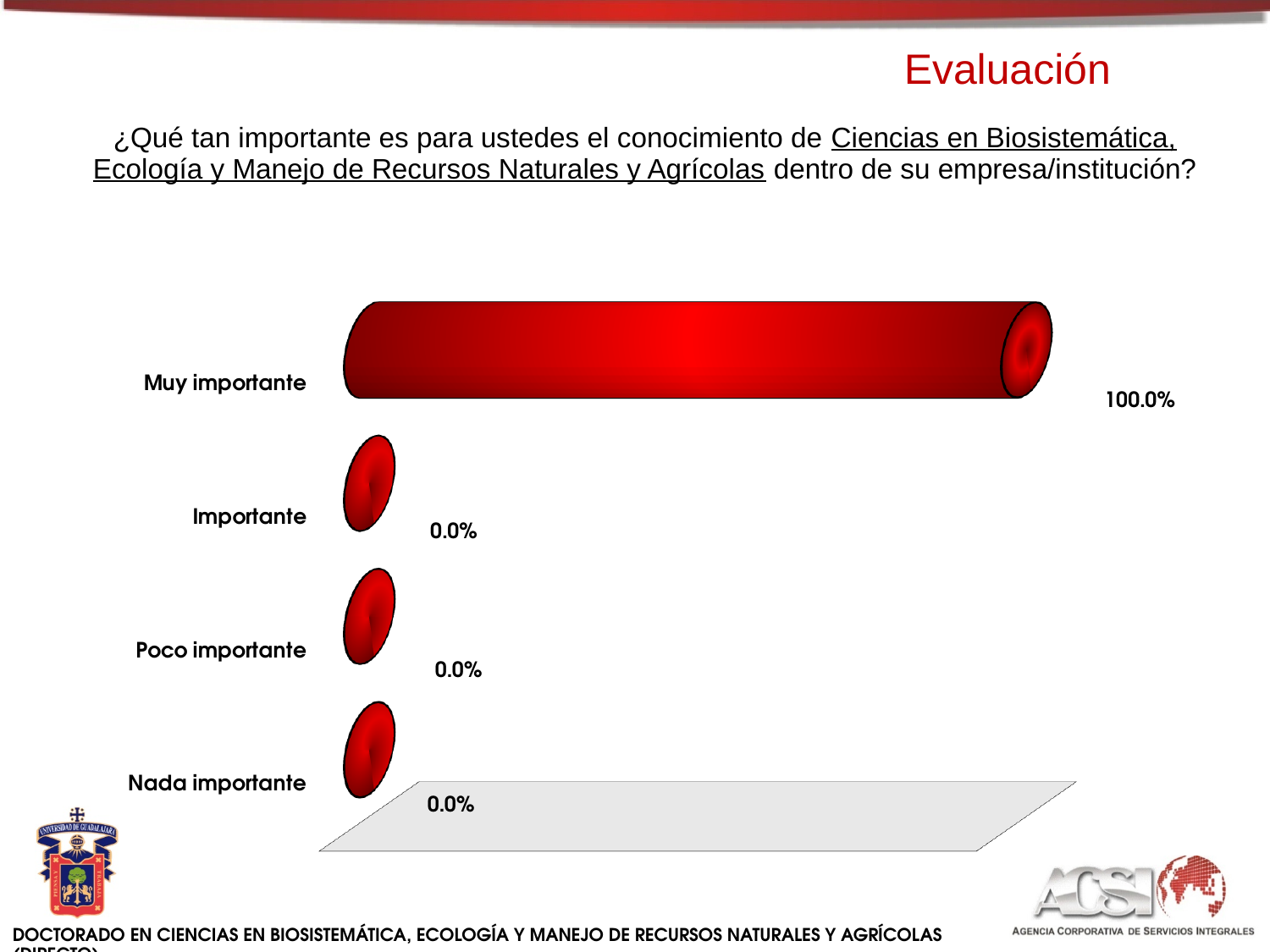

Evaluación
¿Qué tan importante es para ustedes el conocimiento de Ciencias en Biosistemática, Ecología y Manejo de Recursos Naturales y Agrícolas dentro de su empresa/institución?

[unsupported chart]